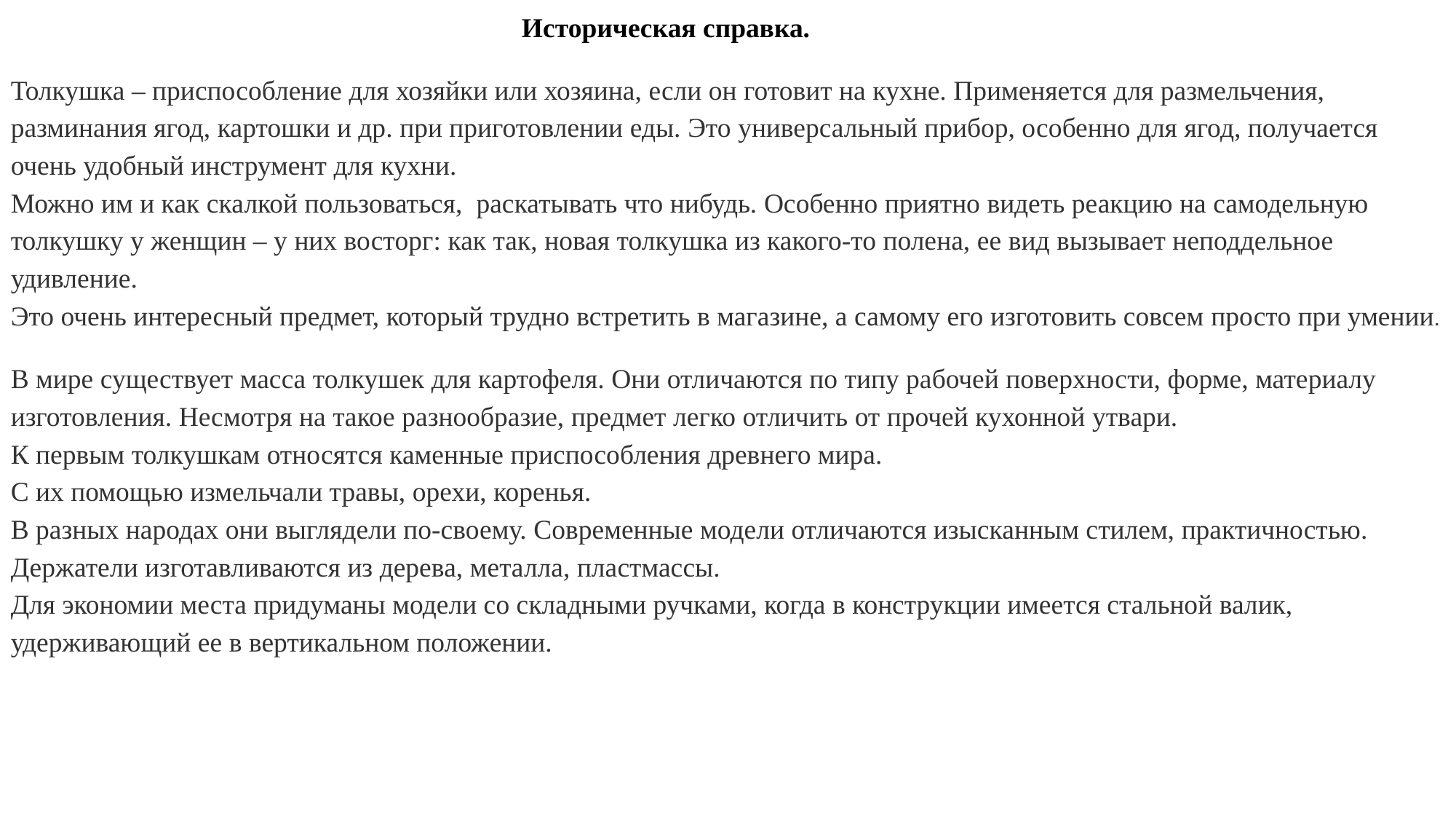

Историческая справка.

Толкушка – приспособление для хозяйки или хозяина, если он готовит на кухне. Применяется для размельчения, разминания ягод, картошки и др. при приготовлении еды. Это универсальный прибор, особенно для ягод, получается очень удобный инструмент для кухни.
Можно им и как скалкой пользоваться,  раскатывать что нибудь. Особенно приятно видеть реакцию на самодельную толкушку у женщин – у них восторг: как так, новая толкушка из какого-то полена, ее вид вызывает неподдельное удивление.
Это очень интересный предмет, который трудно встретить в магазине, а самому его изготовить совсем просто при умении.

В мире существует масса толкушек для картофеля. Они отличаются по типу рабочей поверхности, форме, материалу изготовления. Несмотря на такое разнообразие, предмет легко отличить от прочей кухонной утвари.
К первым толкушкам относятся каменные приспособления древнего мира.
С их помощью измельчали травы, орехи, коренья.
В разных народах они выглядели по-своему. Современные модели отличаются изысканным стилем, практичностью.
Держатели изготавливаются из дерева, металла, пластмассы.
Для экономии места придуманы модели со складными ручками, когда в конструкции имеется стальной валик, удерживающий ее в вертикальном положении.